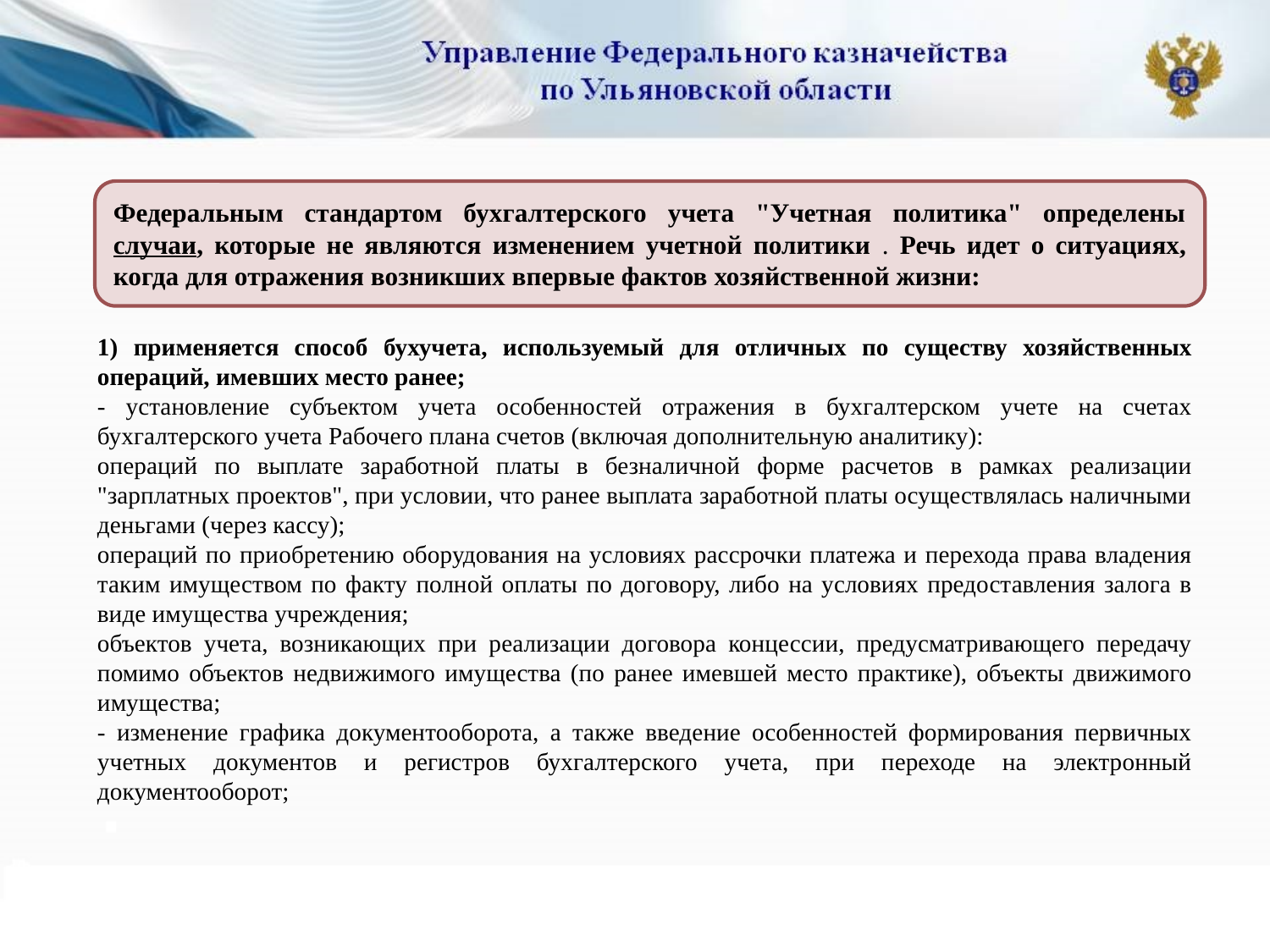

Федеральным стандартом бухгалтерского учета "Учетная политика" определены случаи, которые не являются изменением учетной политики . Речь идет о ситуациях, когда для отражения возникших впервые фактов хозяйственной жизни:

1) применяется способ бухучета, используемый для отличных по существу хозяйственных операций, имевших место ранее;
- установление субъектом учета особенностей отражения в бухгалтерском учете на счетах бухгалтерского учета Рабочего плана счетов (включая дополнительную аналитику):
операций по выплате заработной платы в безналичной форме расчетов в рамках реализации "зарплатных проектов", при условии, что ранее выплата заработной платы осуществлялась наличными деньгами (через кассу);
операций по приобретению оборудования на условиях рассрочки платежа и перехода права владения таким имуществом по факту полной оплаты по договору, либо на условиях предоставления залога в виде имущества учреждения;
объектов учета, возникающих при реализации договора концессии, предусматривающего передачу помимо объектов недвижимого имущества (по ранее имевшей место практике), объекты движимого имущества;
- изменение графика документооборота, а также введение особенностей формирования первичных учетных документов и регистров бухгалтерского учета, при переходе на электронный документооборот;